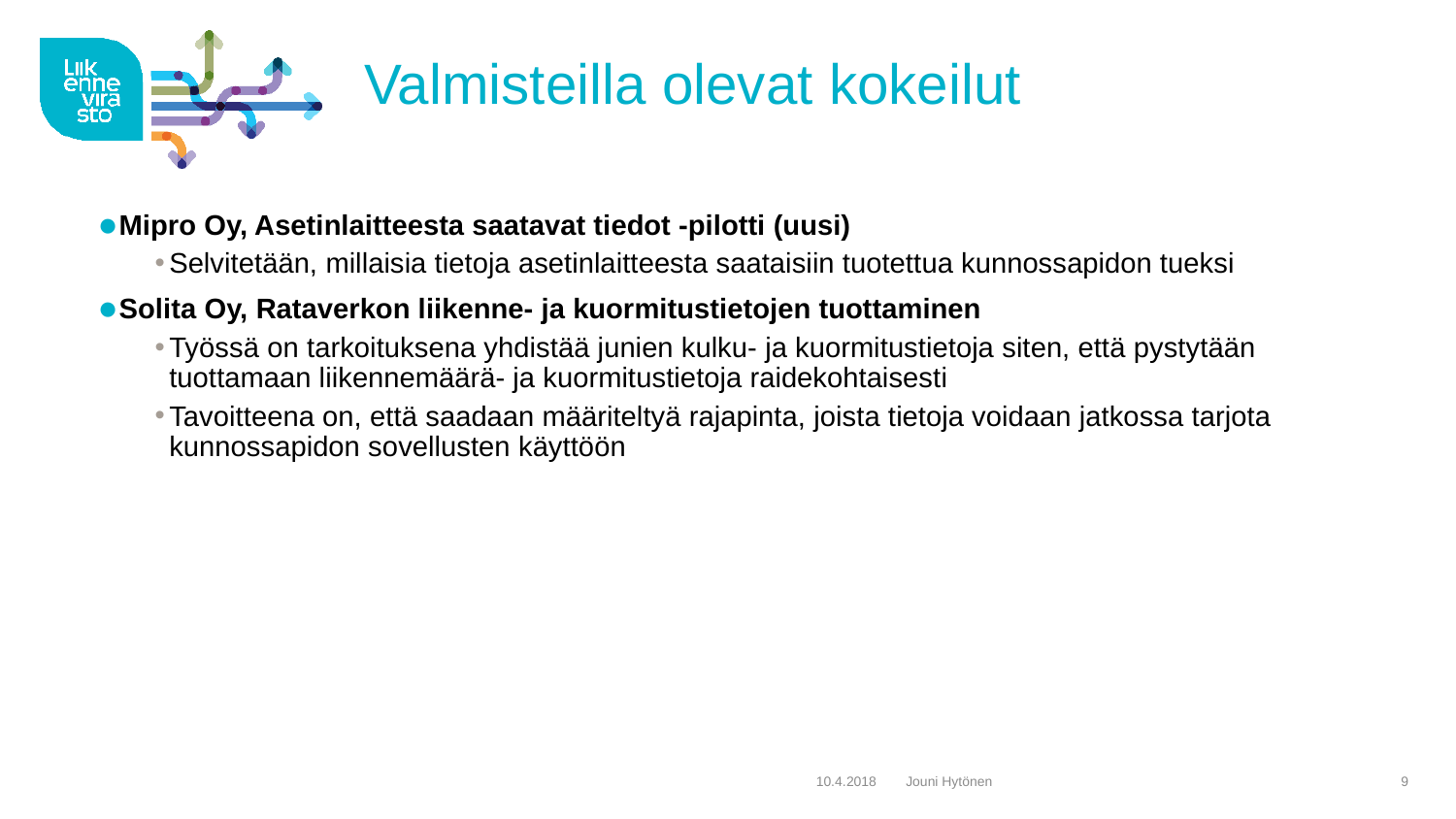

# Valmisteilla olevat kokeilut
Mipro Oy, Asetinlaitteesta saatavat tiedot -pilotti (uusi)
Selvitetään, millaisia tietoja asetinlaitteesta saataisiin tuotettua kunnossapidon tueksi
Solita Oy, Rataverkon liikenne- ja kuormitustietojen tuottaminen
Työssä on tarkoituksena yhdistää junien kulku- ja kuormitustietoja siten, että pystytään tuottamaan liikennemäärä- ja kuormitustietoja raidekohtaisesti
Tavoitteena on, että saadaan määriteltyä rajapinta, joista tietoja voidaan jatkossa tarjota kunnossapidon sovellusten käyttöön

10.4.2018
Jouni Hytönen
9